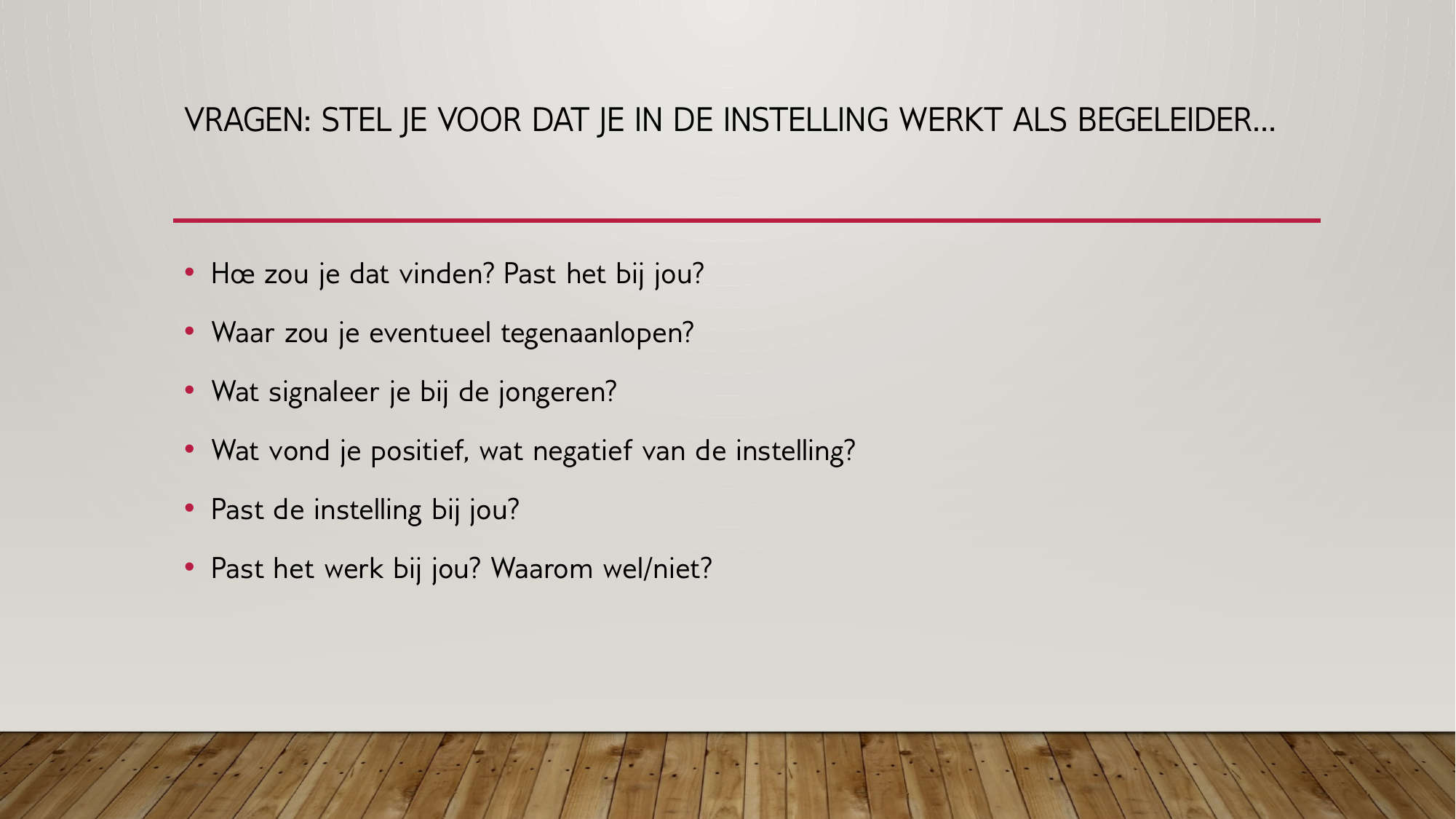

# Vragen: Stel je voor dat je in de instelling werkt als begeleider…
Hoe zou je dat vinden? Past het bij jou?
Waar zou je eventueel tegenaanlopen?
Wat signaleer je bij de jongeren?
Wat vond je positief, wat negatief van de instelling?
Past de instelling bij jou?
Past het werk bij jou? Waarom wel/niet?